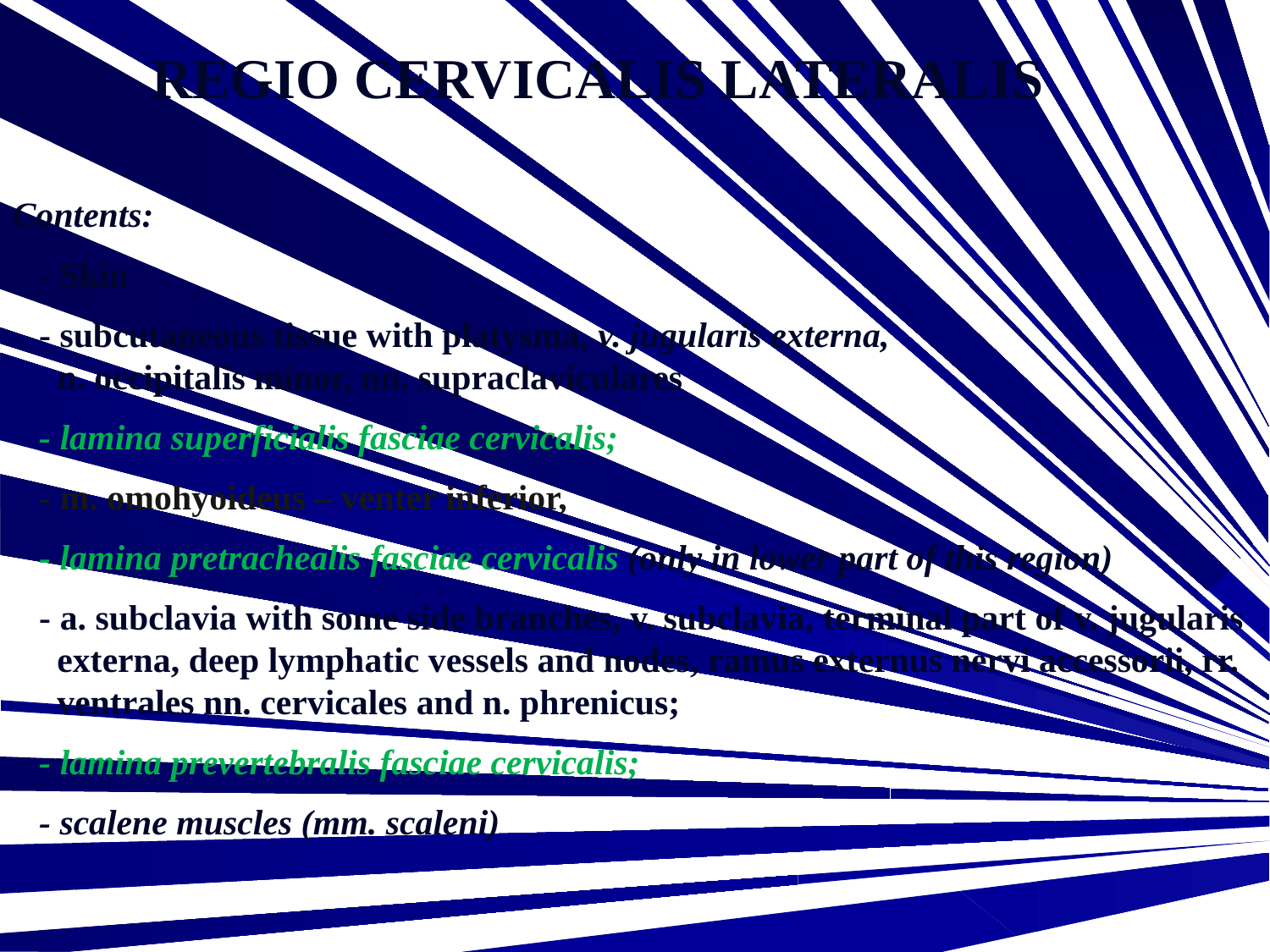

REGIO CERVICALIS LATERALIS
Contents:
   - Skin
   - subcutaneous tissue with platysma, v. jugularis externa,
     n. occipitalis minor, nn. supraclaviculares
   - lamina superficialis fasciae cervicalis;
   - m. omohyoideus – venter inferior,
   - lamina pretrachealis fasciae cervicalis (only in lower part of this region)
   - a. subclavia with some side branches, v. subclavia, terminal part of v. jugularis
     externa, deep lymphatic vessels and nodes, ramus externus nervi accessorii, rr.
     ventrales nn. cervicales and n. phrenicus;
   - lamina prevertebralis fasciae cervicalis;
   - scalene muscles (mm. scaleni)